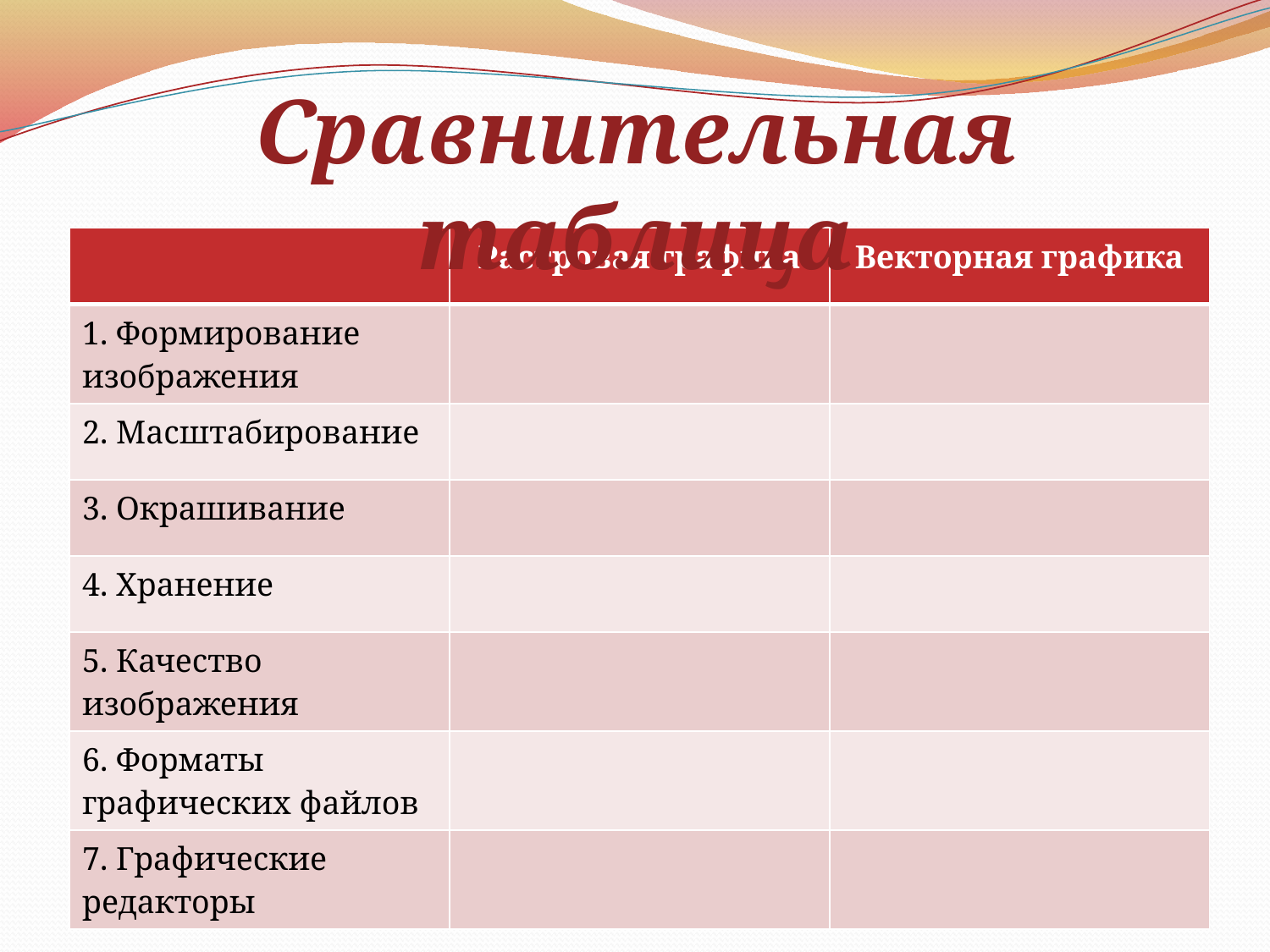

Сравнительная таблица
|  | Растровая графика | Векторная графика |
| --- | --- | --- |
| 1. Формирование изображения |  |  |
| 2. Масштабирование |  |  |
| 3. Окрашивание |  |  |
| 4. Хранение |  |  |
| 5. Качество изображения |  |  |
| 6. Форматы графических файлов |  |  |
| 7. Графические редакторы |  |  |